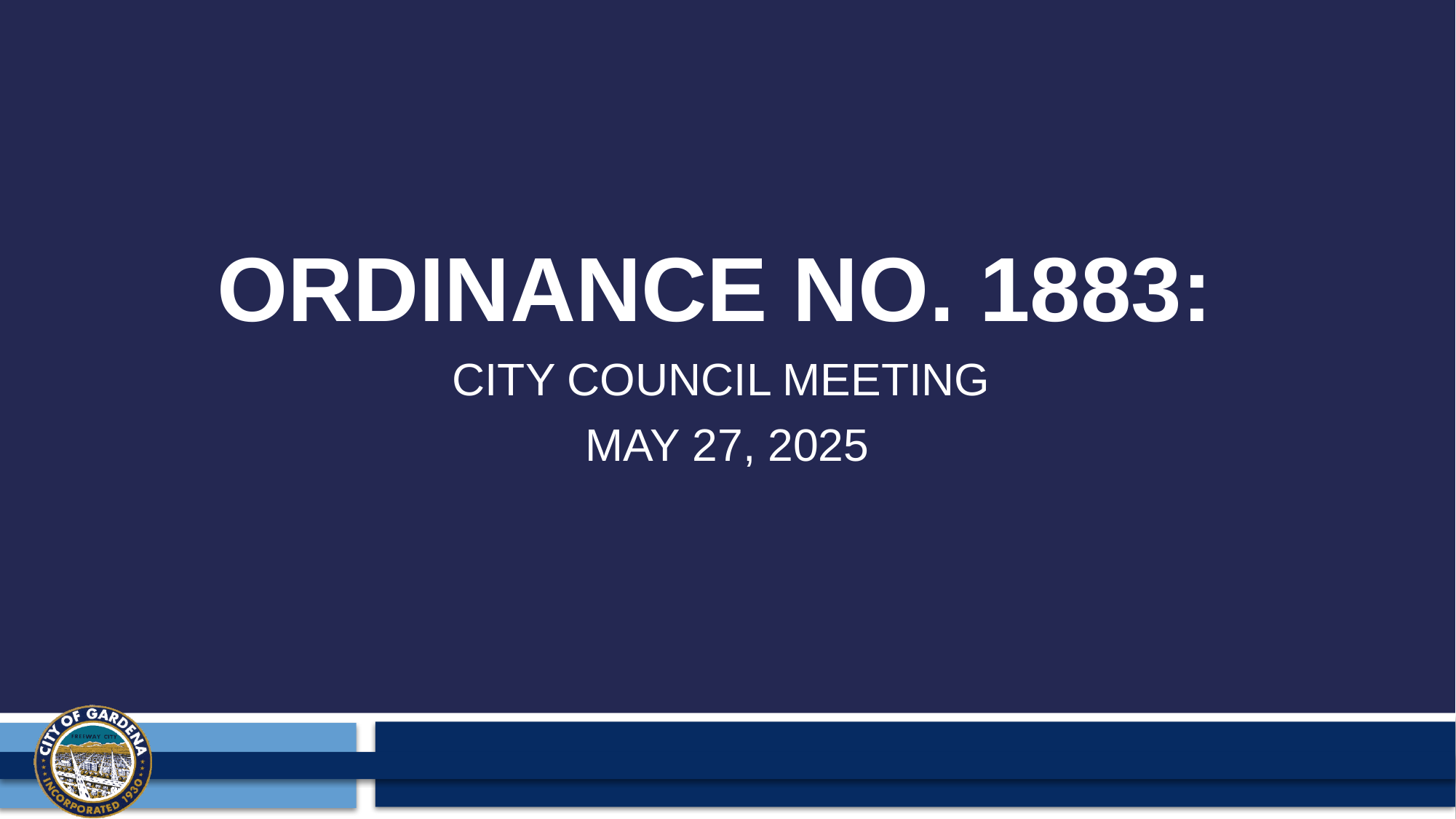

#
ORDINANCE NO. 1883:
CITY COUNCIL MEETING
MAY 27, 2025